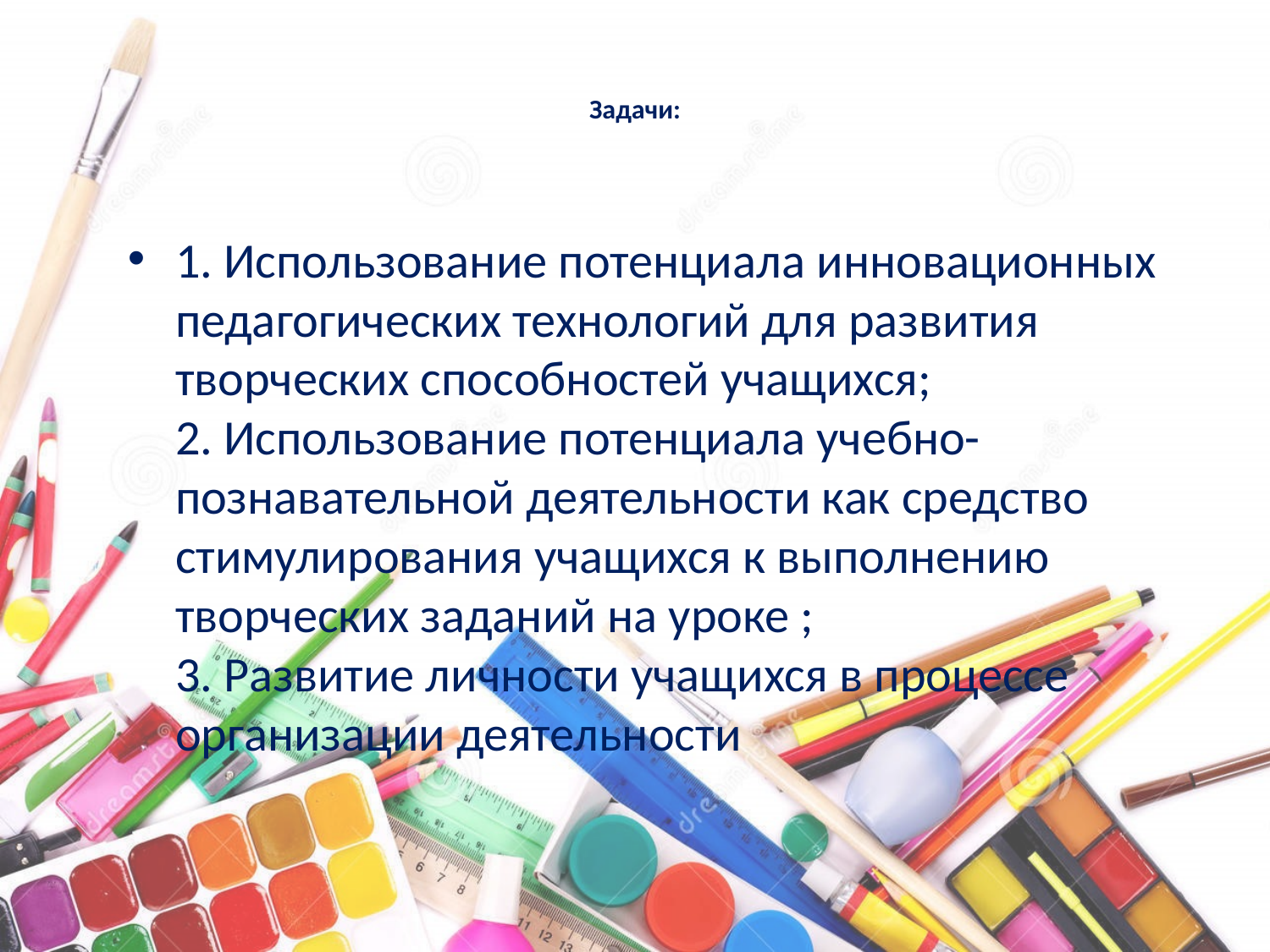

# Задачи:
1. Использование потенциала инновационных педагогических технологий для развития творческих способностей учащихся;
2. Использование потенциала учебно-познавательной деятельности как средство стимулирования учащихся к выполнению творческих заданий на уроке ;
3. Развитие личности учащихся в процессе организации деятельности